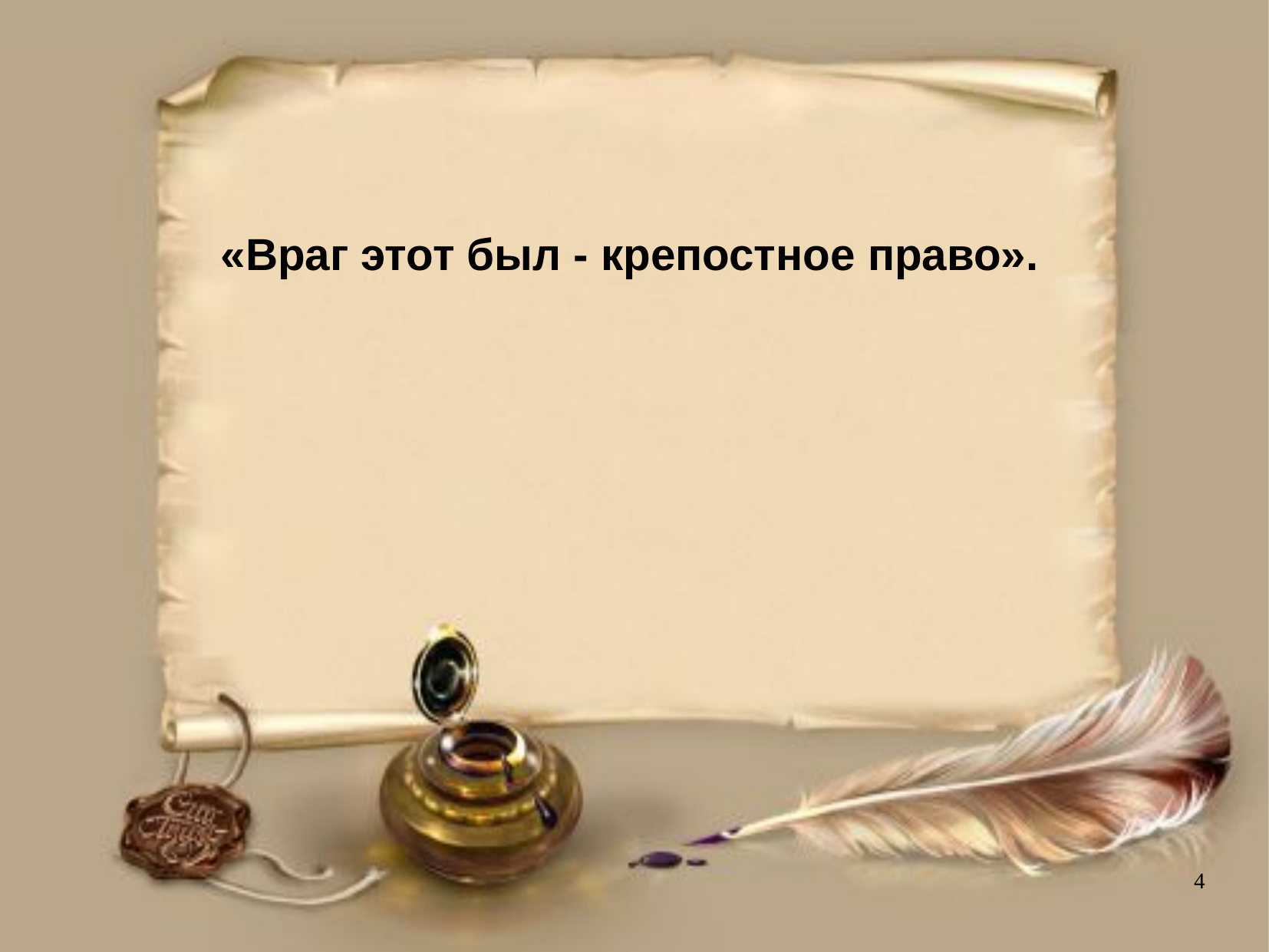

«Враг этот был - крепостное право».
4